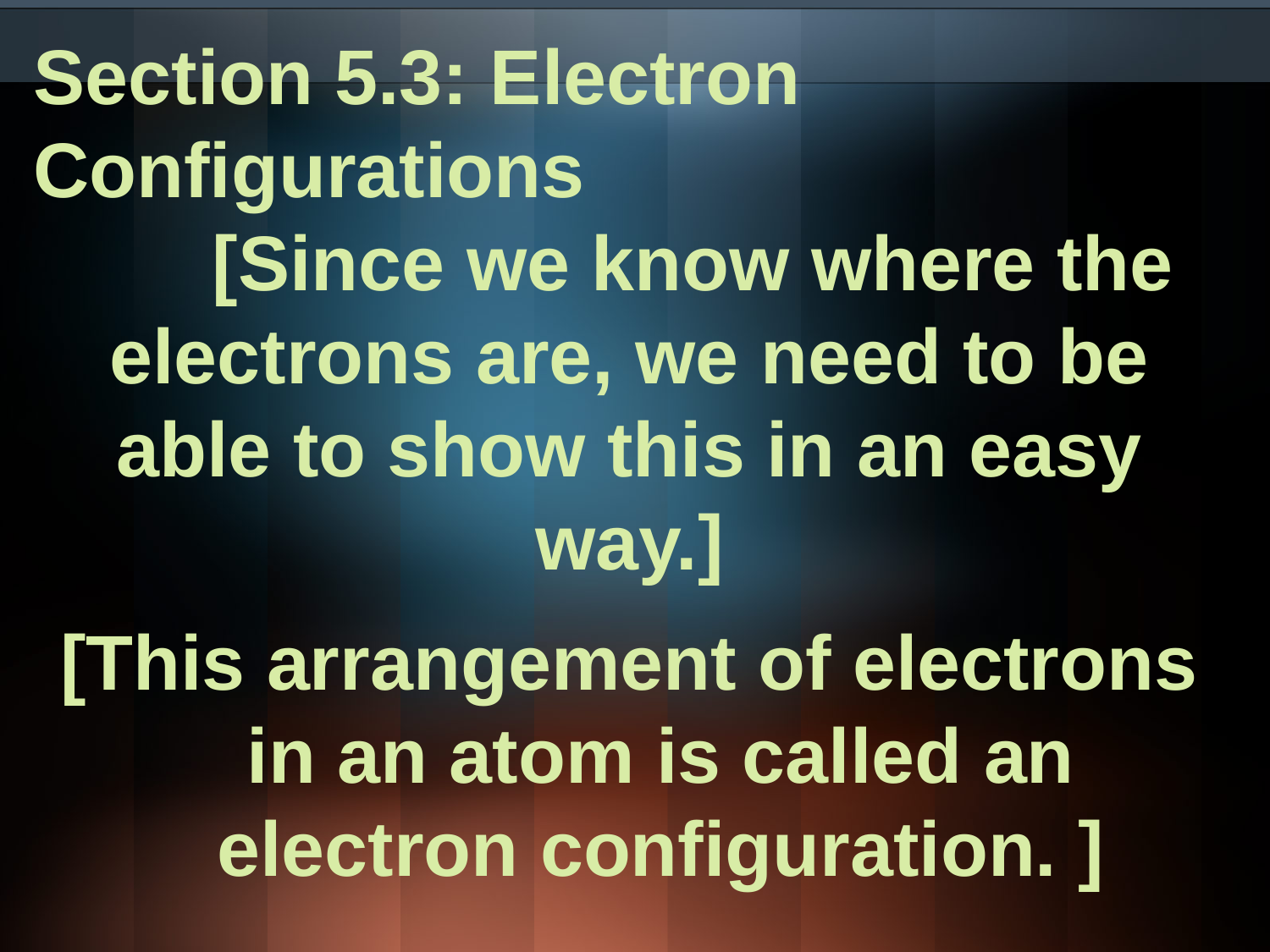

Section 5.3: Electron Configurations
	[Since we know where the electrons are, we need to be able to show this in an easy way.]

[This arrangement of electrons in an atom is called an electron configuration. ]